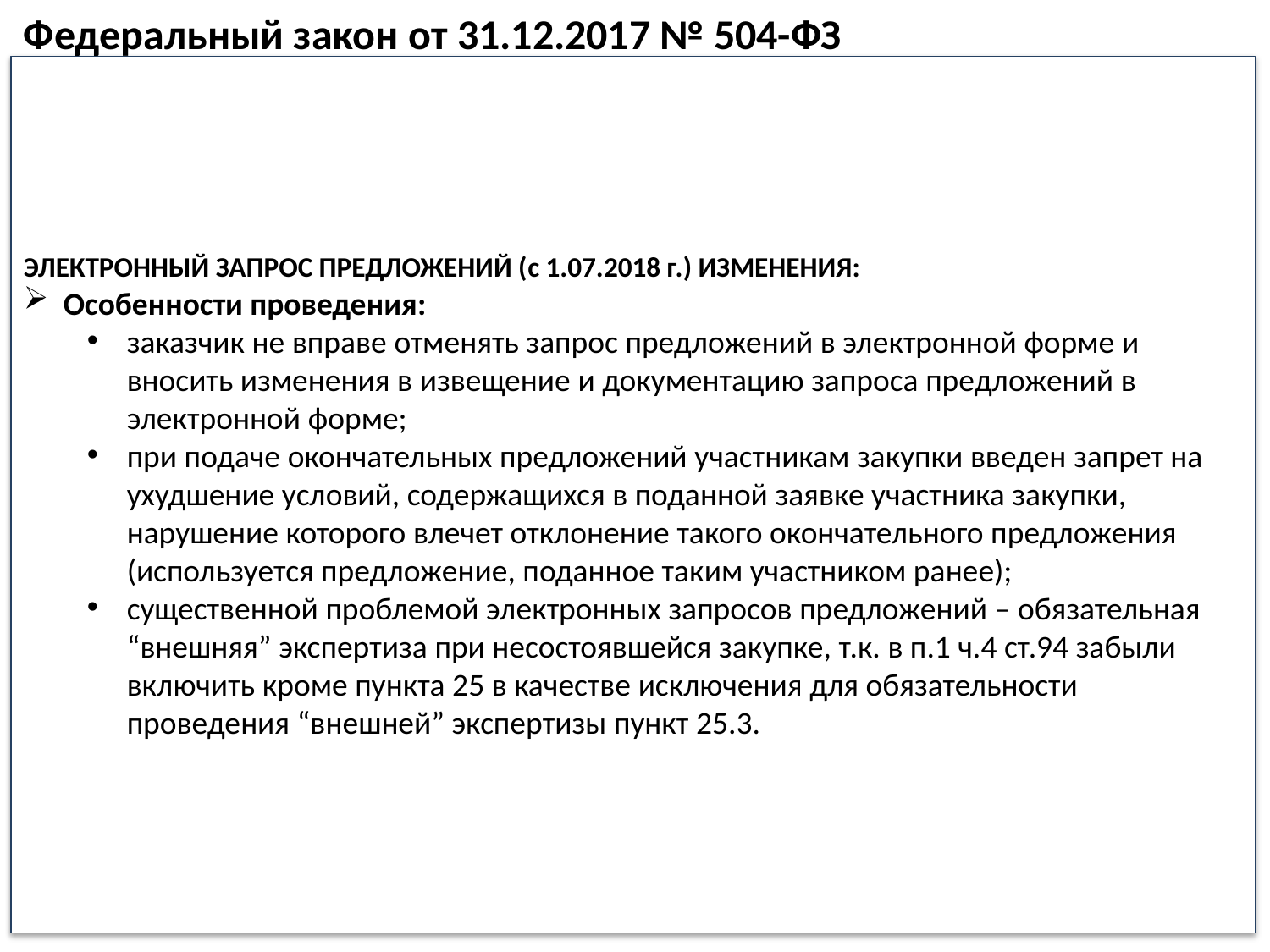

Федеральный закон от 31.12.2017 № 504-ФЗ
ЭЛЕКТРОННЫЙ ЗАПРОС ПРЕДЛОЖЕНИЙ (c 1.07.2018 г.) ИЗМЕНЕНИЯ:
Особенности проведения:
заказчик не вправе отменять запрос предложений в электронной форме и вносить изменения в извещение и документацию запроса предложений в электронной форме;
при подаче окончательных предложений участникам закупки введен запрет на ухудшение условий, содержащихся в поданной заявке участника закупки, нарушение которого влечет отклонение такого окончательного предложения (используется предложение, поданное таким участником ранее);
существенной проблемой электронных запросов предложений – обязательная “внешняя” экспертиза при несостоявшейся закупке, т.к. в п.1 ч.4 ст.94 забыли включить кроме пункта 25 в качестве исключения для обязательности проведения “внешней” экспертизы пункт 25.3.
87